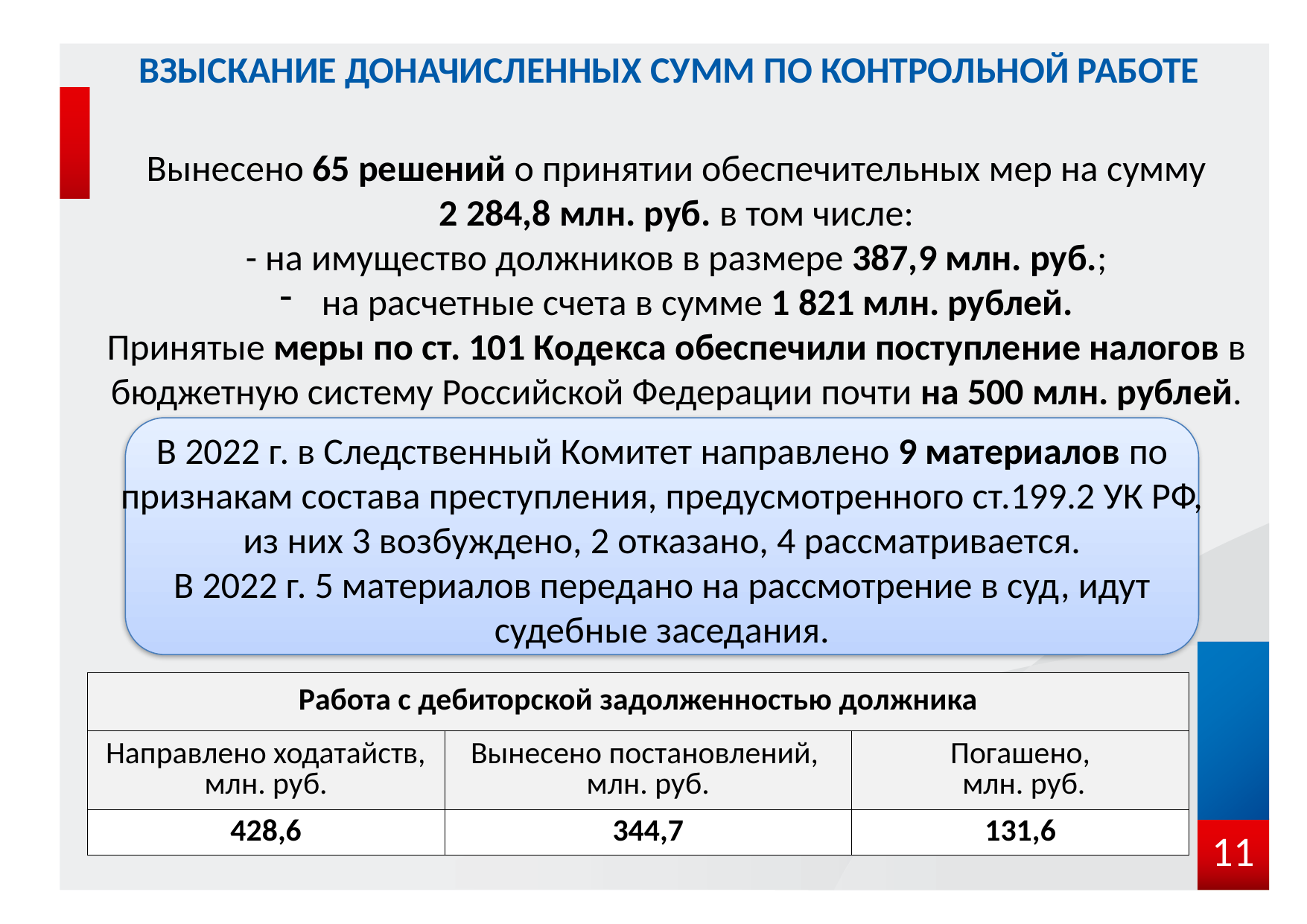

# Взыскание доначисленных сумм по контрольной работе
Вынесено 65 решений о принятии обеспечительных мер на сумму 2 284,8 млн. руб. в том числе:
- на имущество должников в размере 387,9 млн. руб.;
на расчетные счета в сумме 1 821 млн. рублей.
Принятые меры по ст. 101 Кодекса обеспечили поступление налогов в бюджетную систему Российской Федерации почти на 500 млн. рублей.

В 2022 г. в Следственный Комитет направлено 9 материалов по признакам состава преступления, предусмотренного ст.199.2 УК РФ, из них 3 возбуждено, 2 отказано, 4 рассматривается.
В 2022 г. 5 материалов передано на рассмотрение в суд, идут судебные заседания.
| Работа с дебиторской задолженностью должника |  |  |
| --- | --- | --- |
| Направлено ходатайств, млн. руб. | Вынесено постановлений, млн. руб. | Погашено, млн. руб. |
| 428,6 | 344,7 | 131,6 |
11